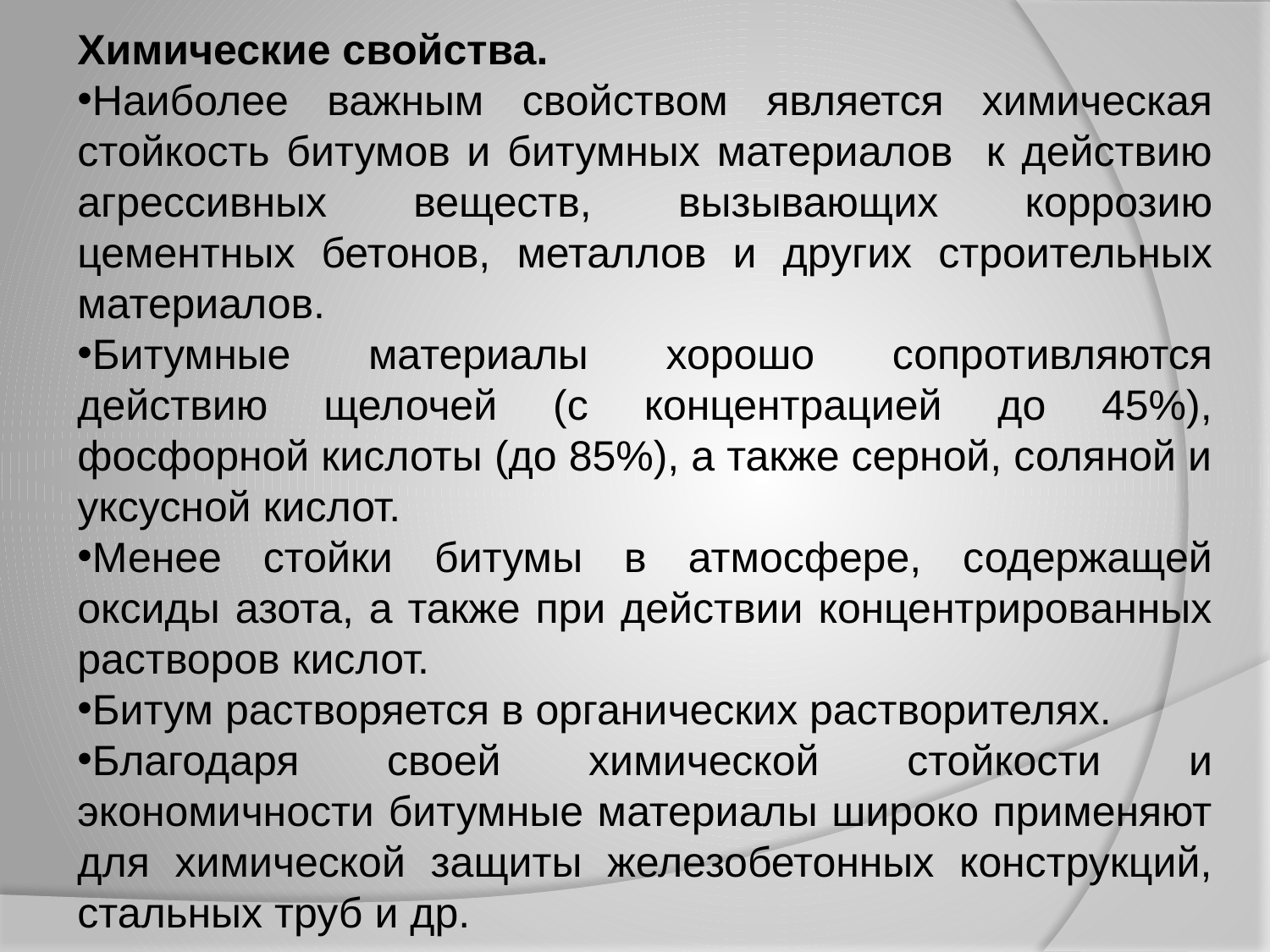

Химические свойства.
Наиболее важным свойством является химическая стойкость битумов и битумных материалов  к действию агрессивных веществ, вызывающих коррозию цементных бетонов, металлов и других строительных материалов.
Битумные материалы хорошо сопротивляются действию щелочей (с концентрацией до 45%), фосфорной кислоты (до 85%), а также серной, соляной и уксусной кислот.
Менее стойки битумы в атмосфере, содержащей оксиды азота, а также при действии концентрированных растворов кислот.
Битум растворяется в органических растворителях.
Благодаря своей химической стойкости и экономичности битумные материалы широко применяют для химической защиты железобетонных конструкций, стальных труб и др.